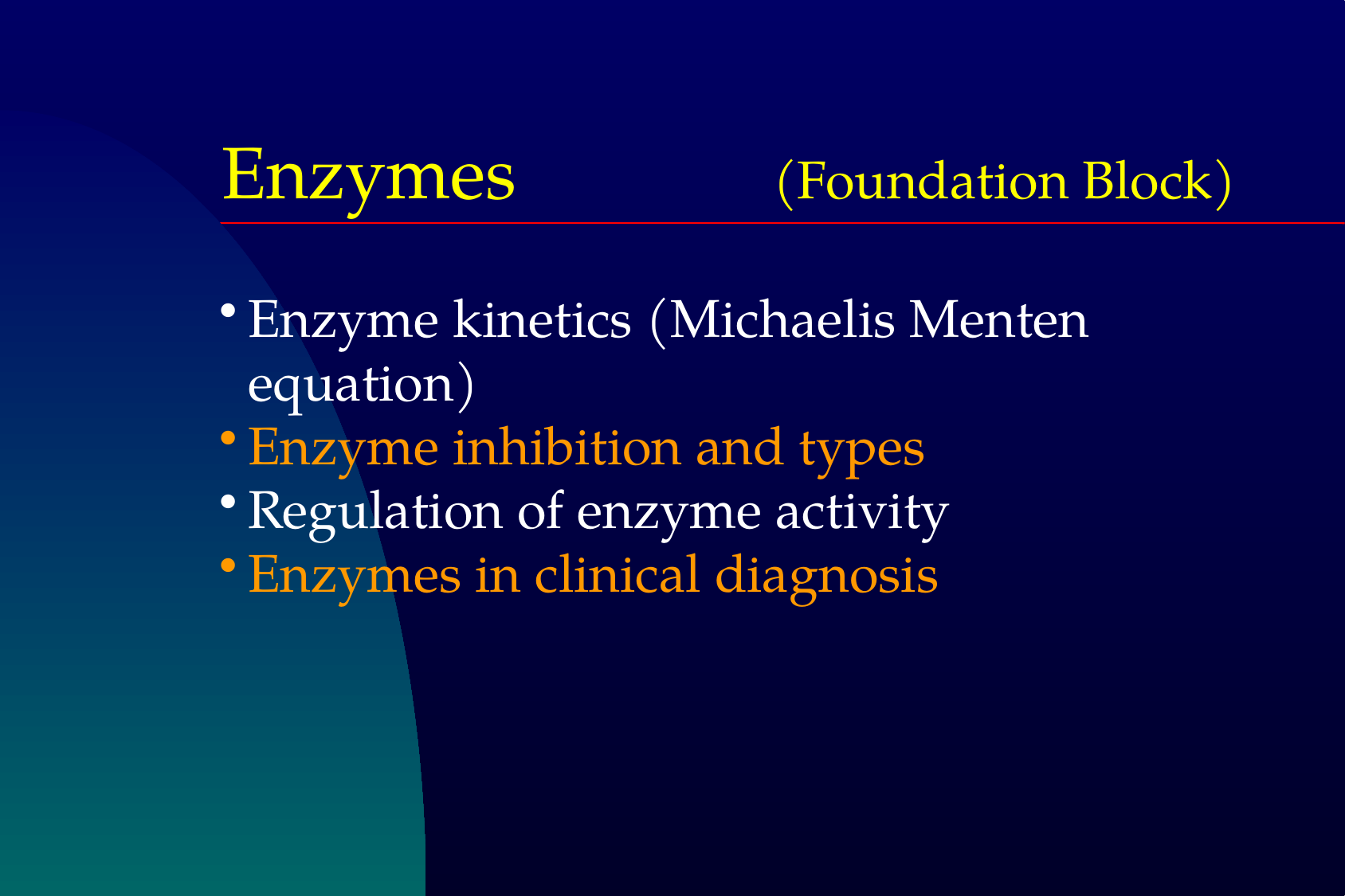

Enzymes		    (Foundation Block)
Enzyme kinetics (Michaelis Menten equation)
Enzyme inhibition and types
Regulation of enzyme activity
Enzymes in clinical diagnosis